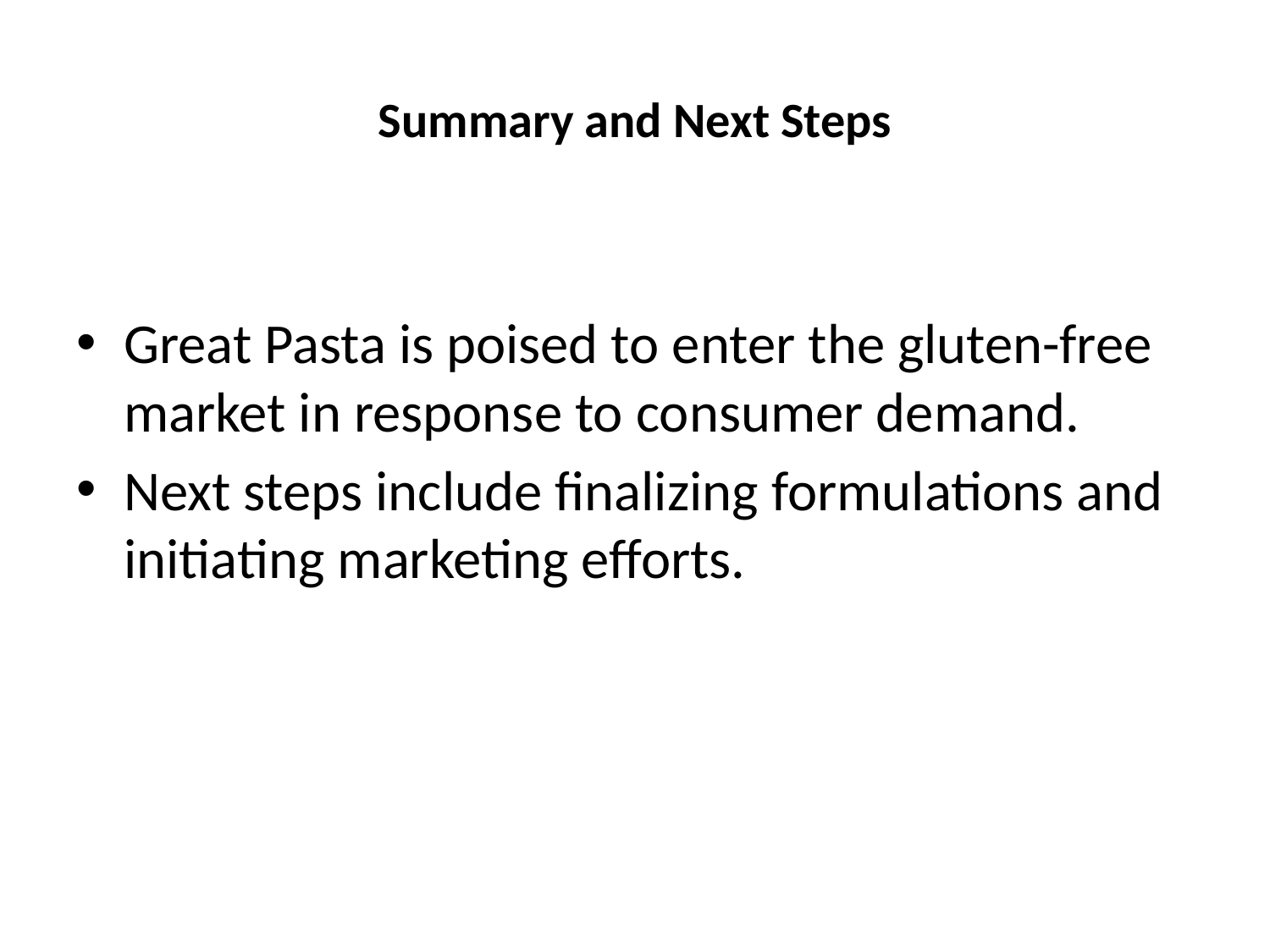

# Summary and Next Steps

Great Pasta is poised to enter the gluten-free market in response to consumer demand.
Next steps include finalizing formulations and initiating marketing efforts.